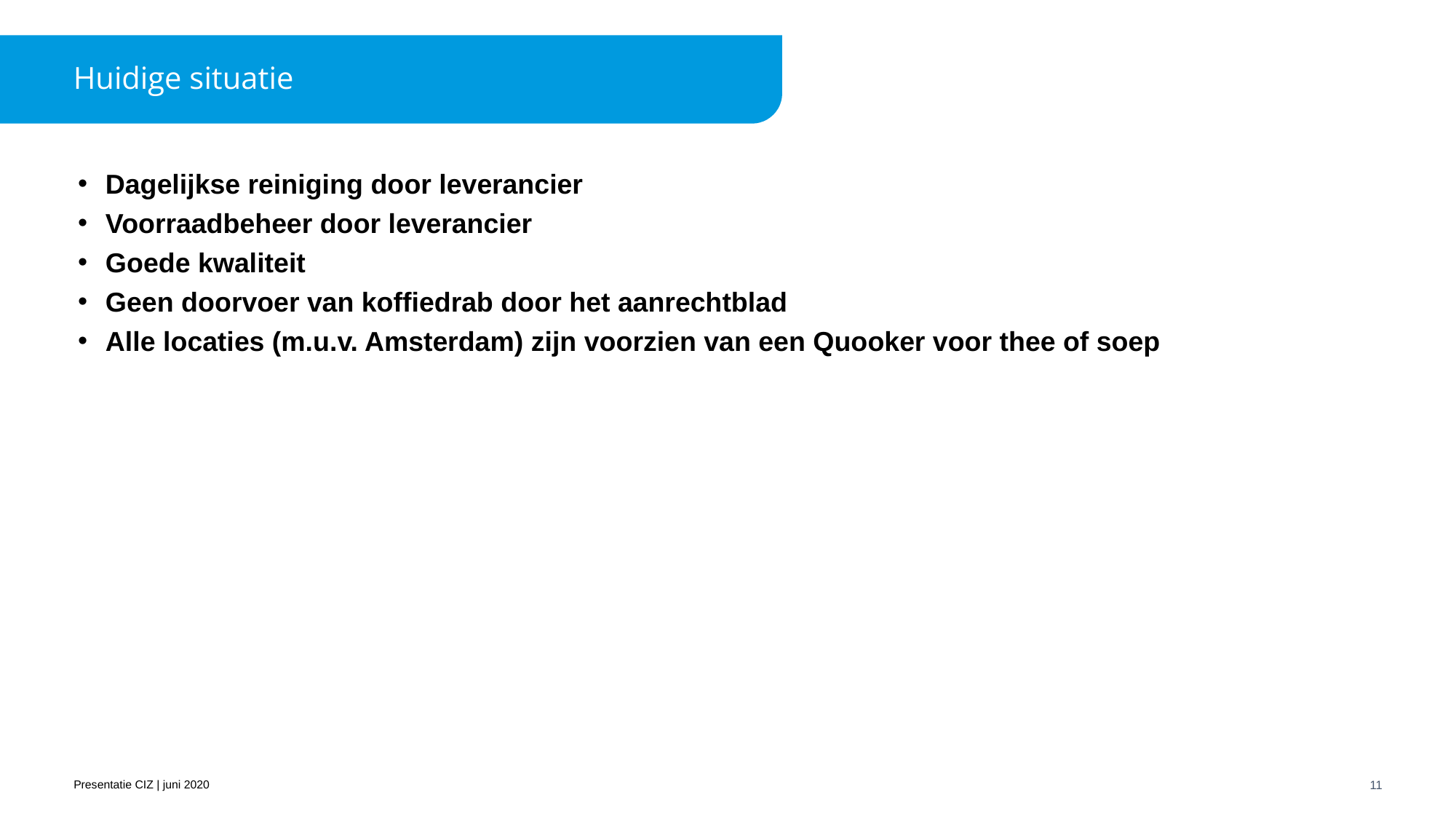

# Huidige situatie
Dagelijkse reiniging door leverancier
Voorraadbeheer door leverancier
Goede kwaliteit
Geen doorvoer van koffiedrab door het aanrechtblad
Alle locaties (m.u.v. Amsterdam) zijn voorzien van een Quooker voor thee of soep

Presentatie CIZ | juni 2020
11